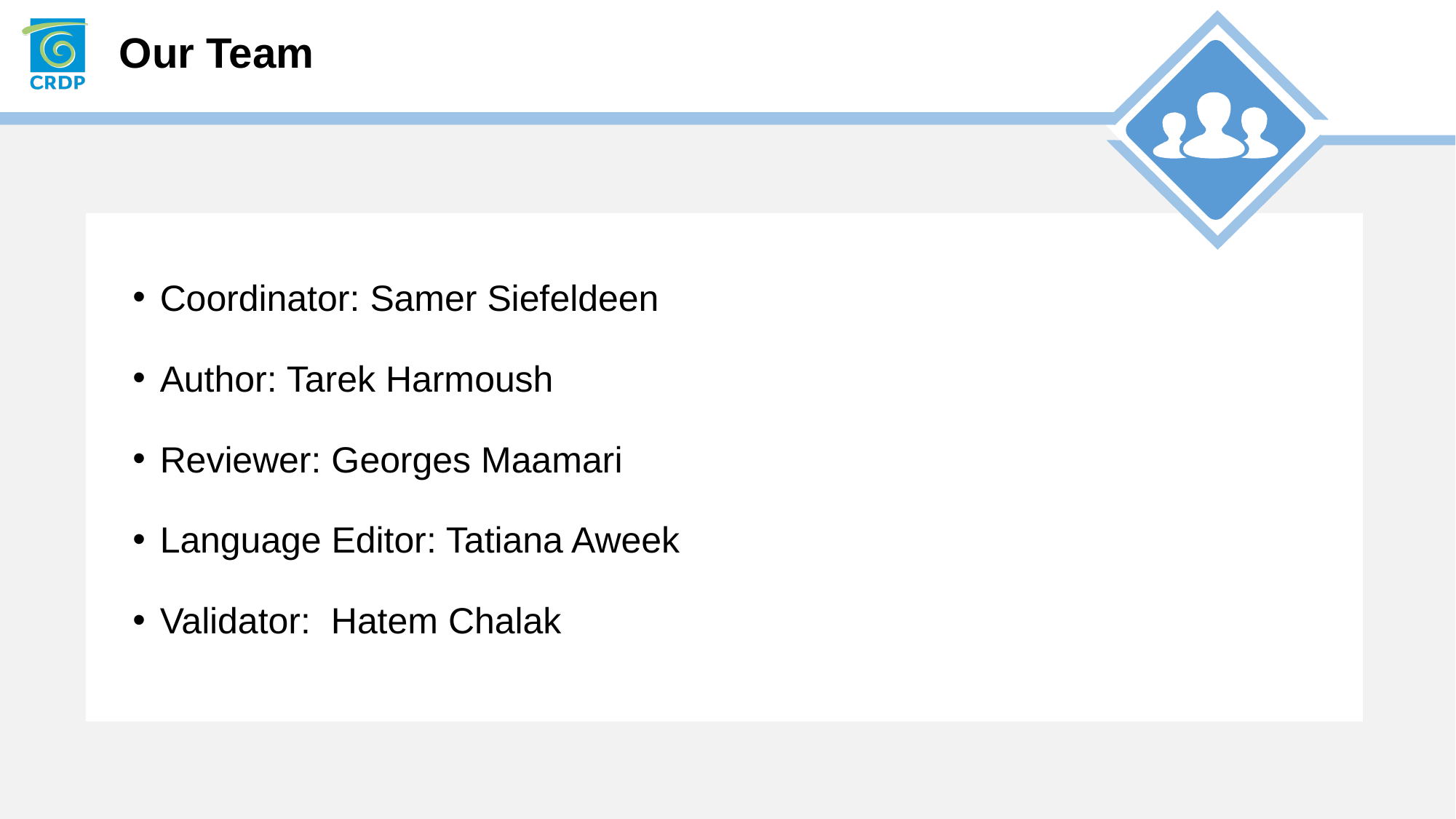

Coordinator: Samer Siefeldeen
Author: Tarek Harmoush
Reviewer: Georges Maamari
Language Editor: Tatiana Aweek
Validator:  Hatem Chalak